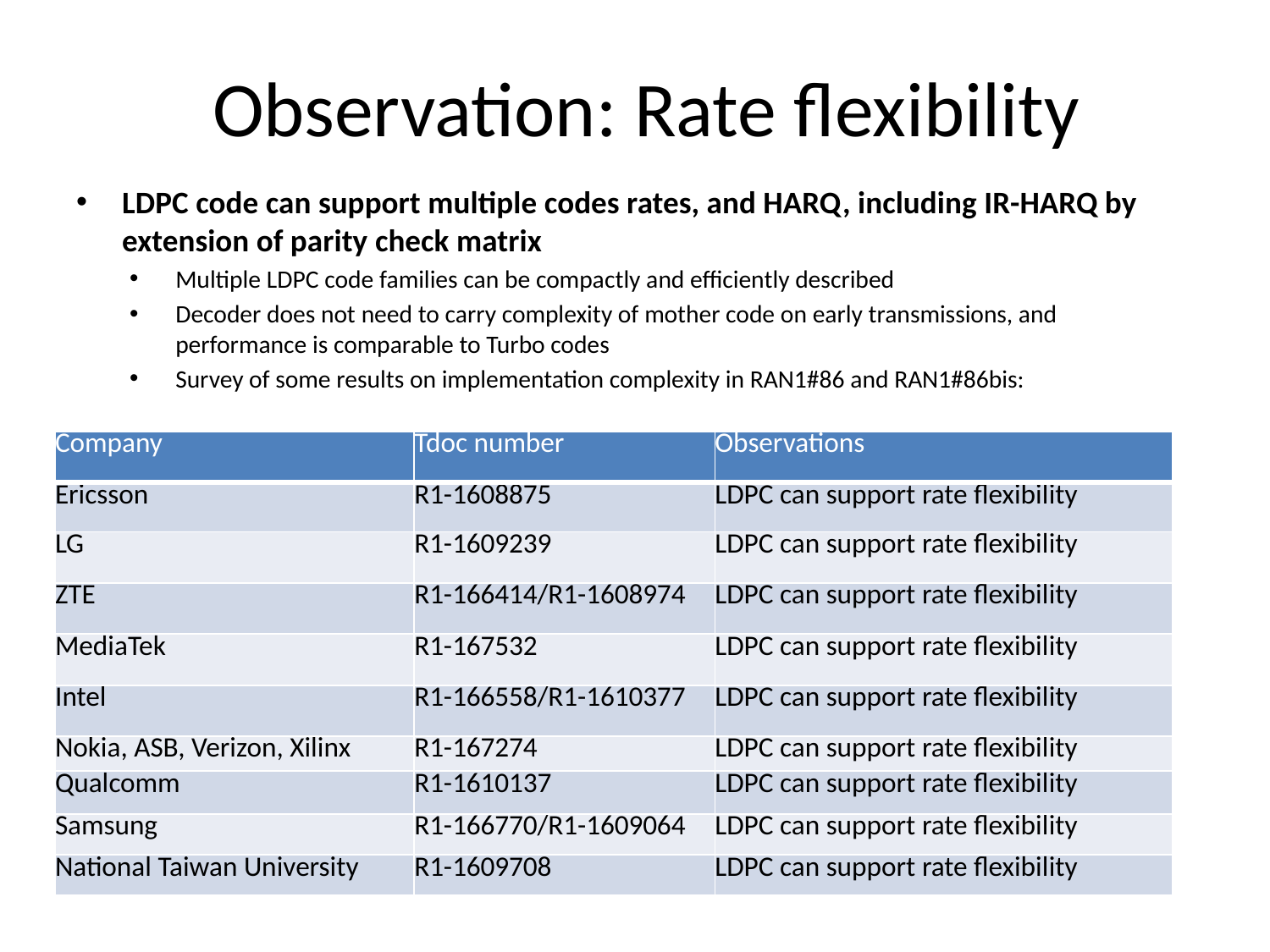

# Observation: Rate flexibility
LDPC code can support multiple codes rates, and HARQ, including IR-HARQ by extension of parity check matrix
Multiple LDPC code families can be compactly and efficiently described
Decoder does not need to carry complexity of mother code on early transmissions, and performance is comparable to Turbo codes
Survey of some results on implementation complexity in RAN1#86 and RAN1#86bis:

| Company | Tdoc number | Observations |
| --- | --- | --- |
| Ericsson | R1-1608875 | LDPC can support rate flexibility |
| LG | R1-1609239 | LDPC can support rate flexibility |
| ZTE | R1-166414/R1-1608974 | LDPC can support rate flexibility |
| MediaTek | R1-167532 | LDPC can support rate flexibility |
| Intel | R1-166558/R1-1610377 | LDPC can support rate flexibility |
| Nokia, ASB, Verizon, Xilinx | R1-167274 | LDPC can support rate flexibility |
| Qualcomm | R1-1610137 | LDPC can support rate flexibility |
| Samsung | R1-166770/R1-1609064 | LDPC can support rate flexibility |
| National Taiwan University | R1-1609708 | LDPC can support rate flexibility |